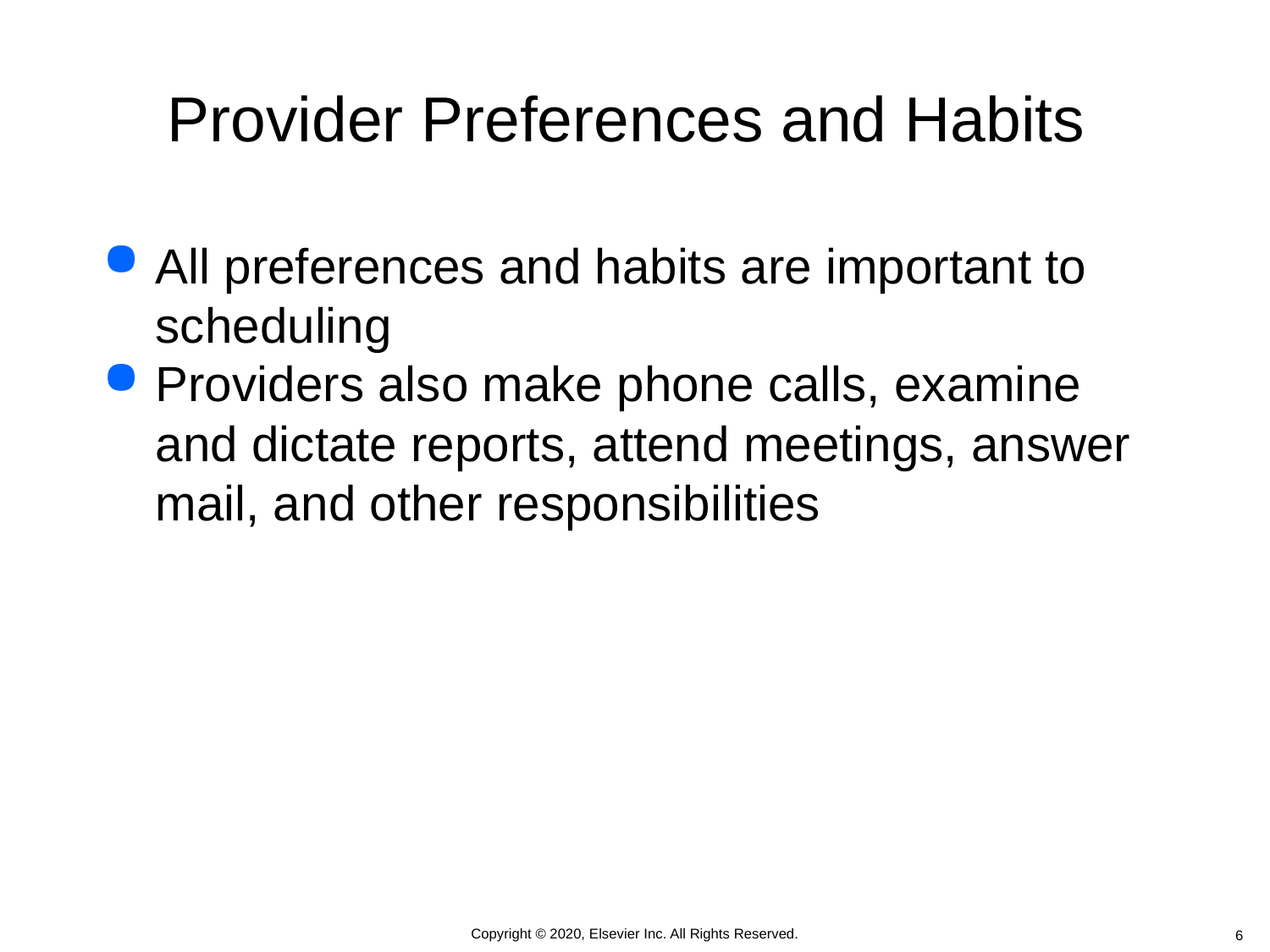

# Provider Preferences and Habits
All preferences and habits are important to scheduling
Providers also make phone calls, examine and dictate reports, attend meetings, answer mail, and other responsibilities

 6